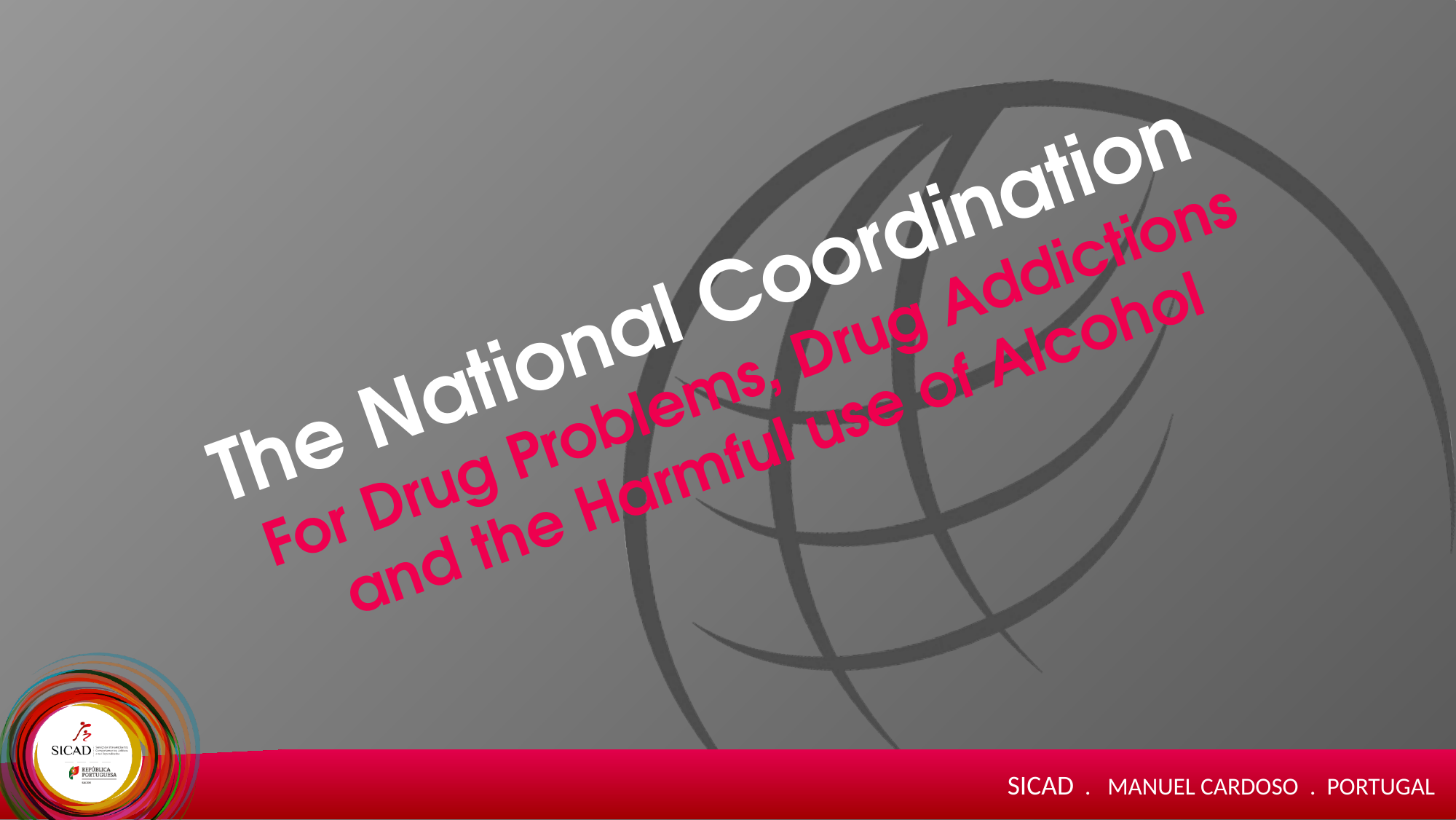

The National Coordination
For Drug Problems, Drug Addictions and the Harmful use of Alcohol